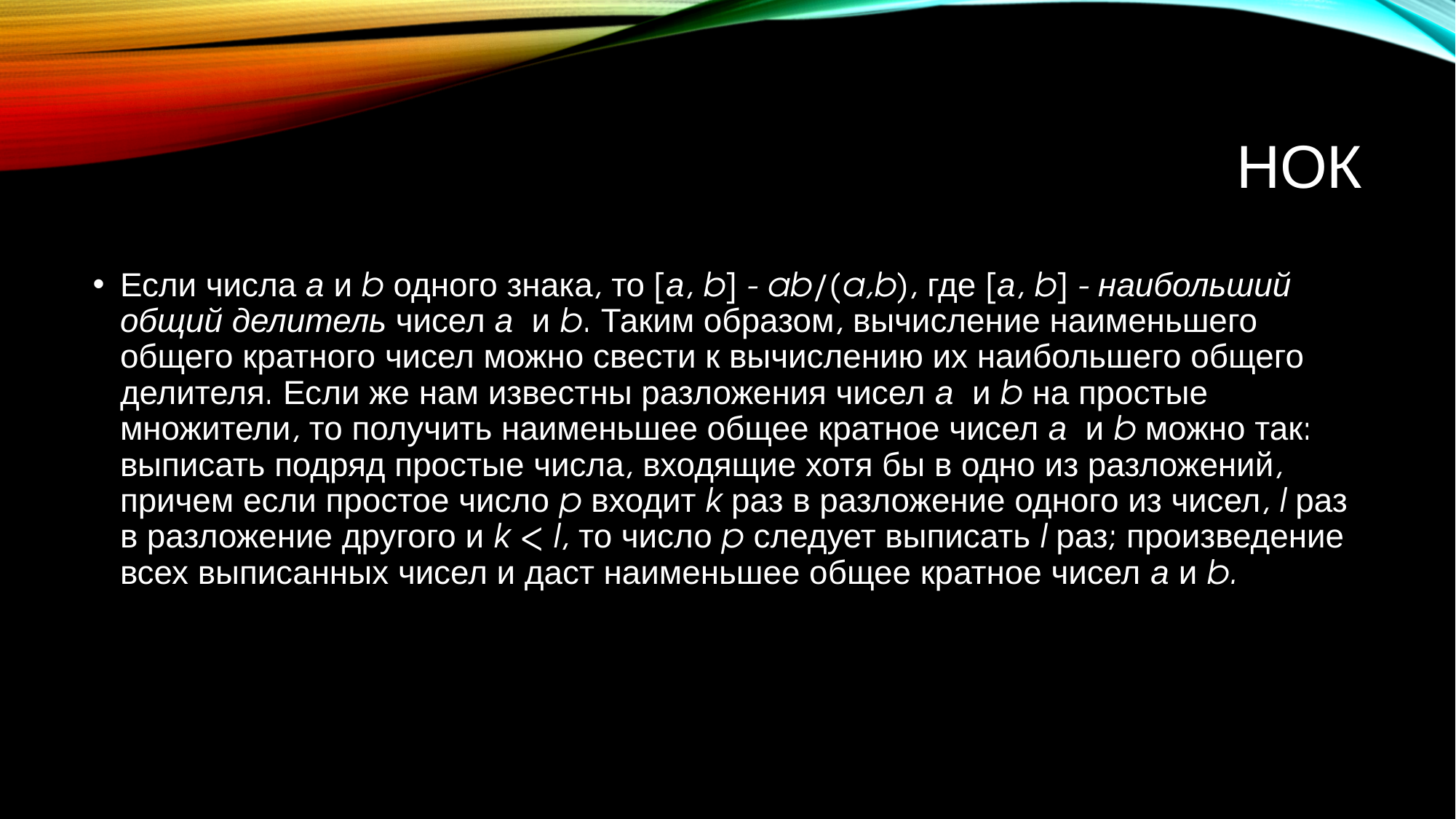

# НОК
Если числа а и b одного знака, то [а, b] - ab/(a,b), где [а, b] - наибольший общий делитель чисел а  и b. Таким образом, вычисление наименьшего общего кратного чисел можно свести к вычислению их наибольшего общего делителя. Если же нам известны разложения чисел а  и b на простые множители, то получить наименьшее общее кратное чисел а  и b можно так: выписать подряд простые числа, входящие хотя бы в одно из разложений, причем если простое число p входит k раз в разложение одного из чисел, l раз в разложение другого и k < l, то число p следует выписать l раз; произведение всех выписанных чисел и даст наименьшее общее кратное чисел а и b.